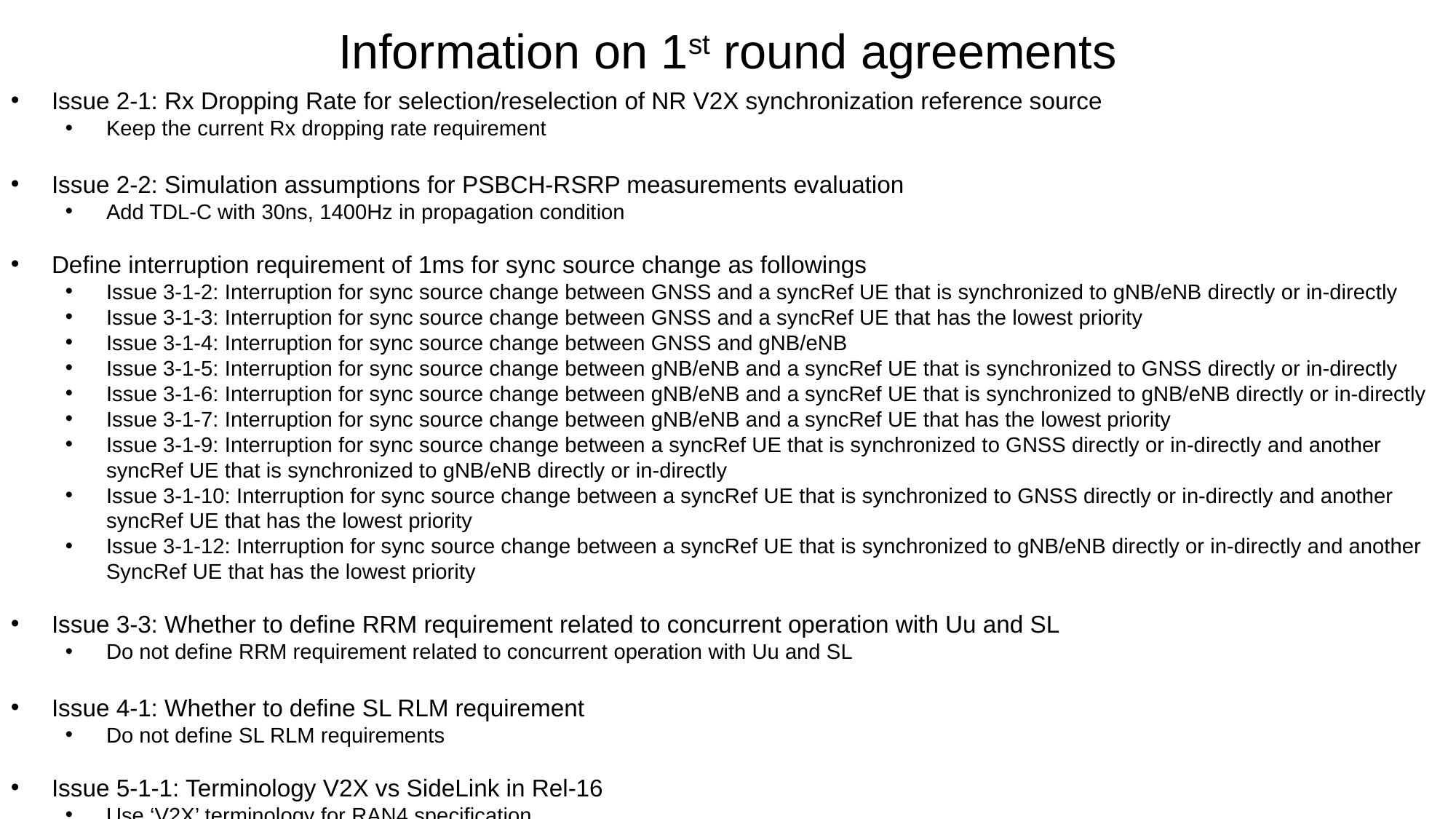

Information on 1st round agreements
Issue 2-1: Rx Dropping Rate for selection/reselection of NR V2X synchronization reference source
Keep the current Rx dropping rate requirement

Issue 2-2: Simulation assumptions for PSBCH-RSRP measurements evaluation
Add TDL-C with 30ns, 1400Hz in propagation condition

Define interruption requirement of 1ms for sync source change as followings
Issue 3-1-2: Interruption for sync source change between GNSS and a syncRef UE that is synchronized to gNB/eNB directly or in-directly
Issue 3-1-3: Interruption for sync source change between GNSS and a syncRef UE that has the lowest priority
Issue 3-1-4: Interruption for sync source change between GNSS and gNB/eNB
Issue 3-1-5: Interruption for sync source change between gNB/eNB and a syncRef UE that is synchronized to GNSS directly or in-directly
Issue 3-1-6: Interruption for sync source change between gNB/eNB and a syncRef UE that is synchronized to gNB/eNB directly or in-directly
Issue 3-1-7: Interruption for sync source change between gNB/eNB and a syncRef UE that has the lowest priority
Issue 3-1-9: Interruption for sync source change between a syncRef UE that is synchronized to GNSS directly or in-directly and another syncRef UE that is synchronized to gNB/eNB directly or in-directly
Issue 3-1-10: Interruption for sync source change between a syncRef UE that is synchronized to GNSS directly or in-directly and another syncRef UE that has the lowest priority
Issue 3-1-12: Interruption for sync source change between a syncRef UE that is synchronized to gNB/eNB directly or in-directly and another SyncRef UE that has the lowest priority

Issue 3-3: Whether to define RRM requirement related to concurrent operation with Uu and SL
Do not define RRM requirement related to concurrent operation with Uu and SL

Issue 4-1: Whether to define SL RLM requirement
Do not define SL RLM requirements

Issue 5-1-1: Terminology V2X vs SideLink in Rel-16
Use ‘V2X’ terminology for RAN4 specification